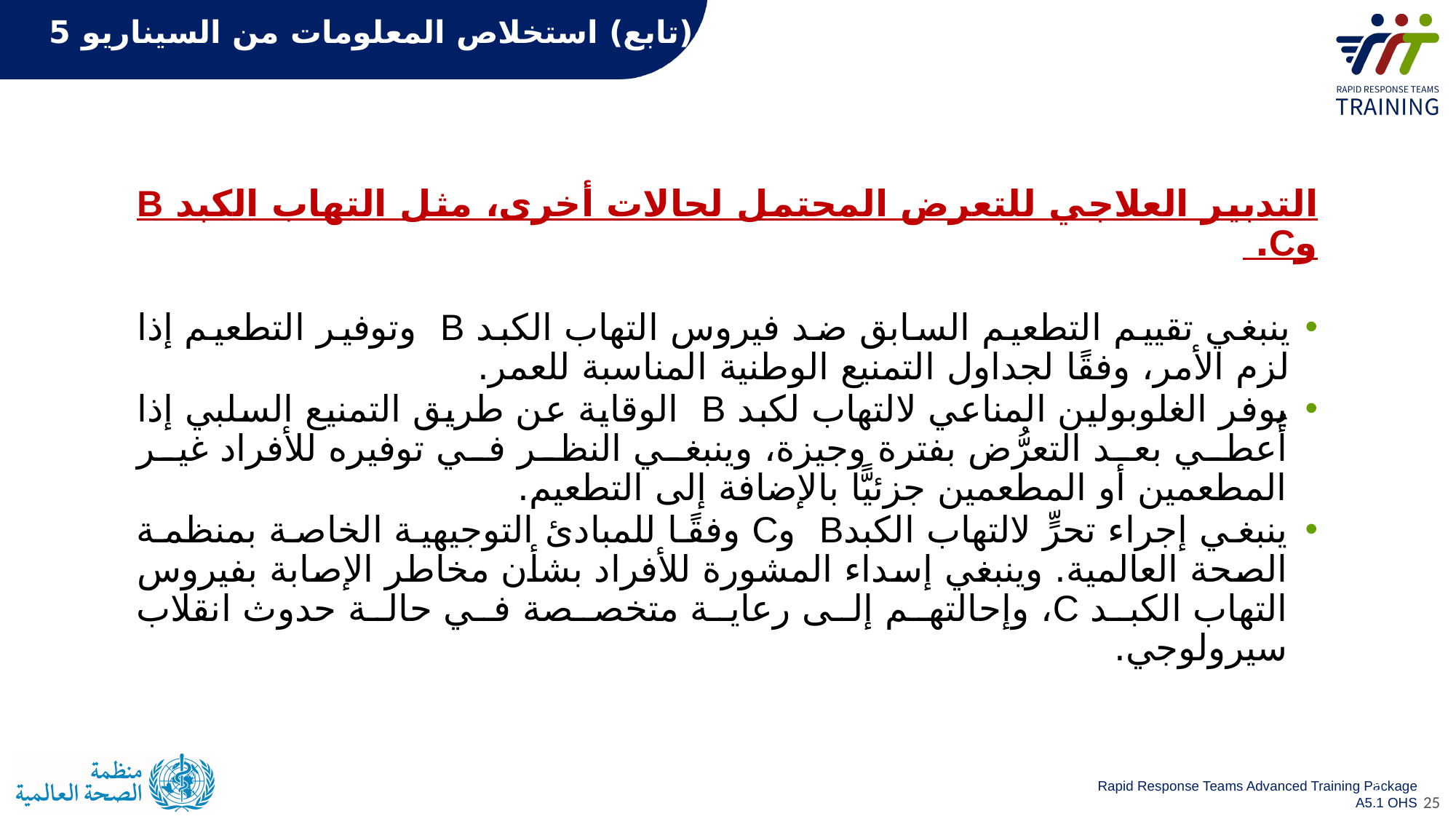

# (تابع) استخلاص المعلومات من السيناريو 5
التدبير العلاجي للتعرض المحتمل لحالات أخرى، مثل التهاب الكبد B وC.

ينبغي تقييم التطعيم السابق ضد فيروس التهاب الكبد B  وتوفير التطعيم إذا لزم الأمر، وفقًا لجداول التمنيع الوطنية المناسبة للعمر.
يوفر الغلوبولين المناعي لالتهاب لكبد B  الوقاية عن طريق التمنيع السلبي إذا أُعطي بعد التعرُّض بفترة وجيزة، وينبغي النظر في توفيره للأفراد غير المطعمين أو المطعمين جزئيًّا بالإضافة إلى التطعيم.
ينبغي إجراء تحرٍّ لالتهاب الكبدB  وC وفقًا للمبادئ التوجيهية الخاصة بمنظمة الصحة العالمية. وينبغي إسداء المشورة للأفراد بشأن مخاطر الإصابة بفيروس التهاب الكبد C، وإحالتهم إلى رعاية متخصصة في حالة حدوث انقلاب سيرولوجي.
25